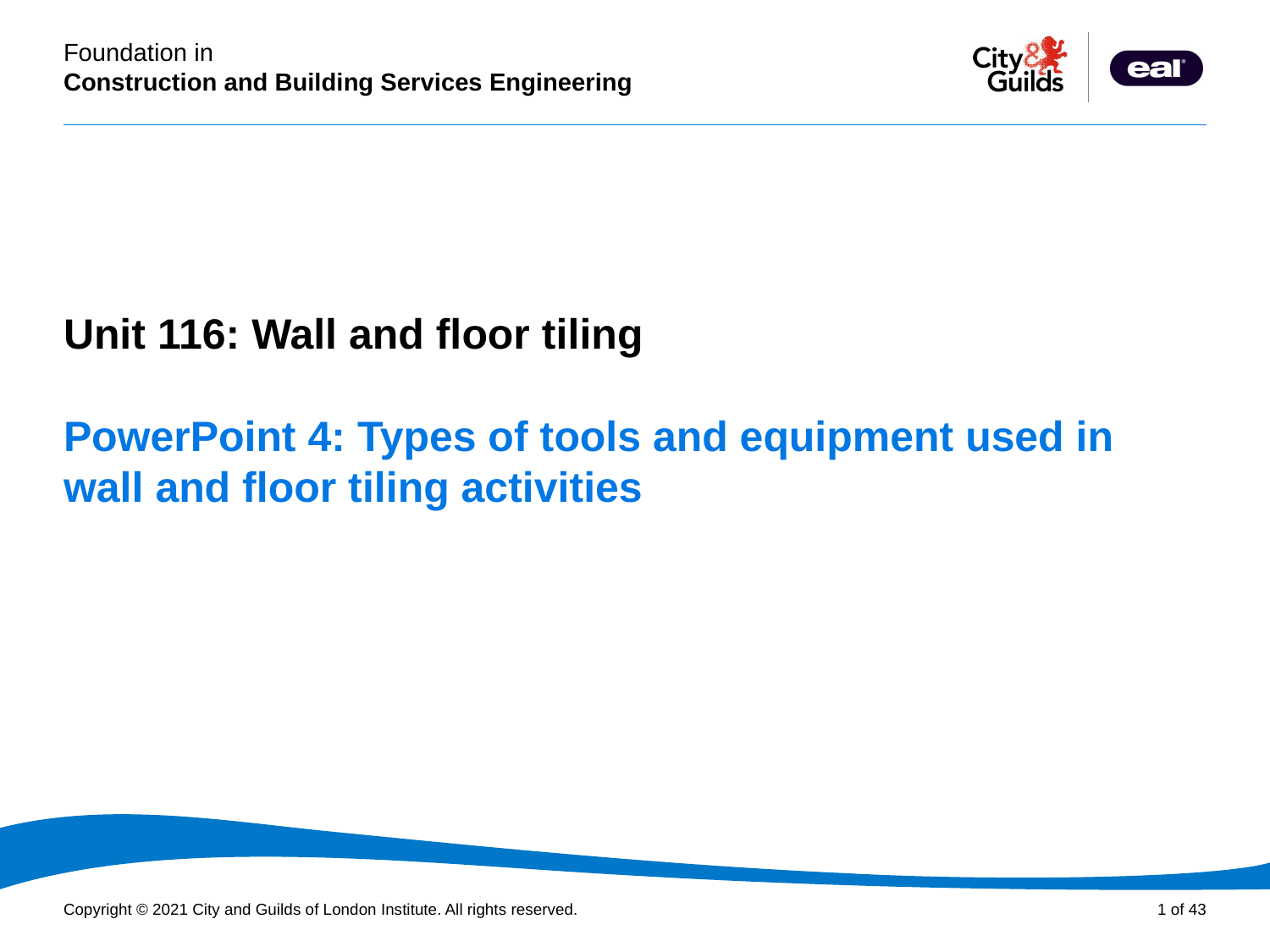

PowerPoint presentation
Unit 116: Wall and floor tiling
# PowerPoint 4: Types of tools and equipment used in wall and floor tiling activities